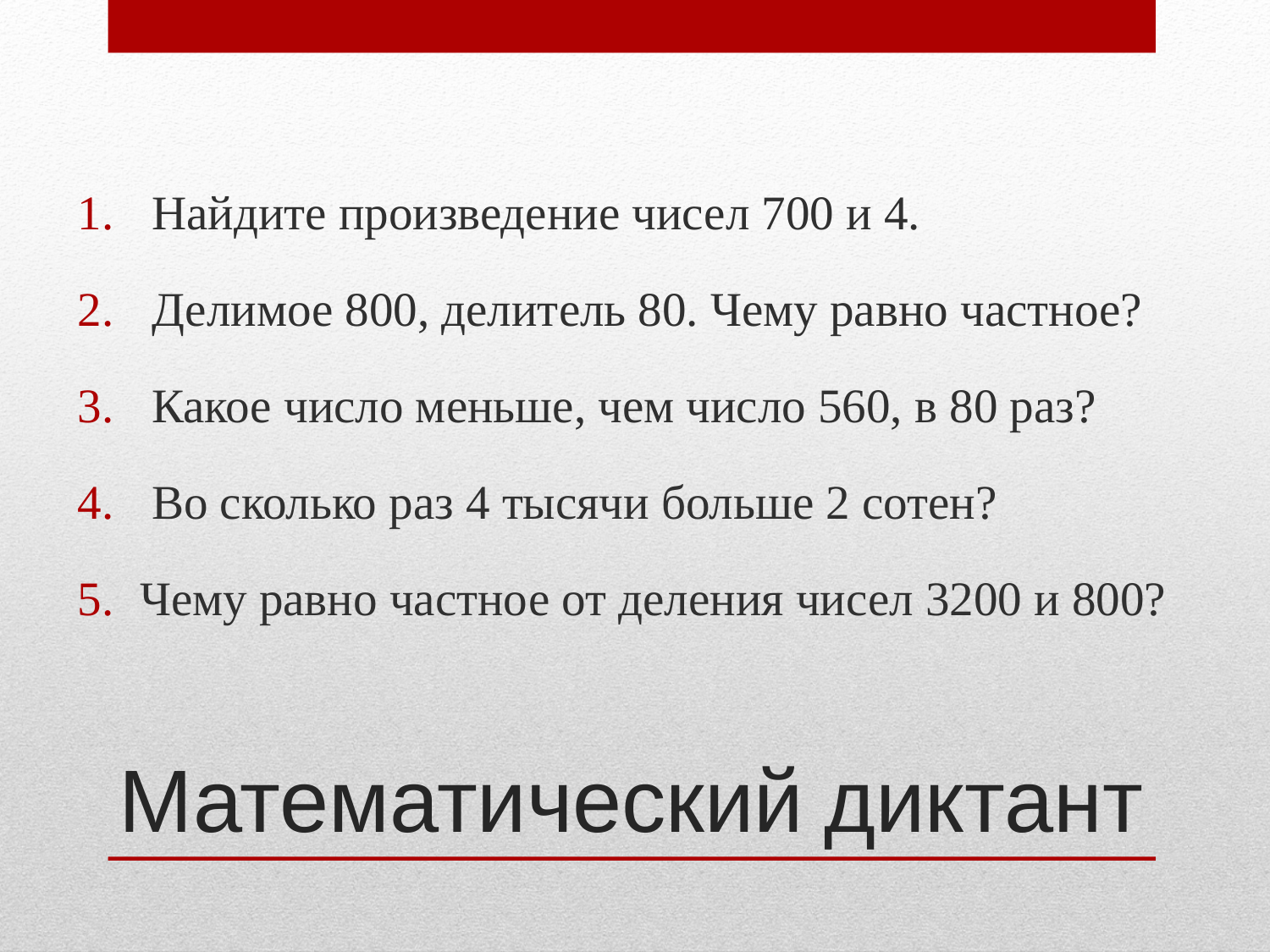

Найдите произведение чисел 700 и 4.
 Делимое 800, делитель 80. Чему равно частное?
 Какое число меньше, чем число 560, в 80 раз?
 Во сколько раз 4 тысячи больше 2 сотен?
Чему равно частное от деления чисел 3200 и 800?

# Математический диктант